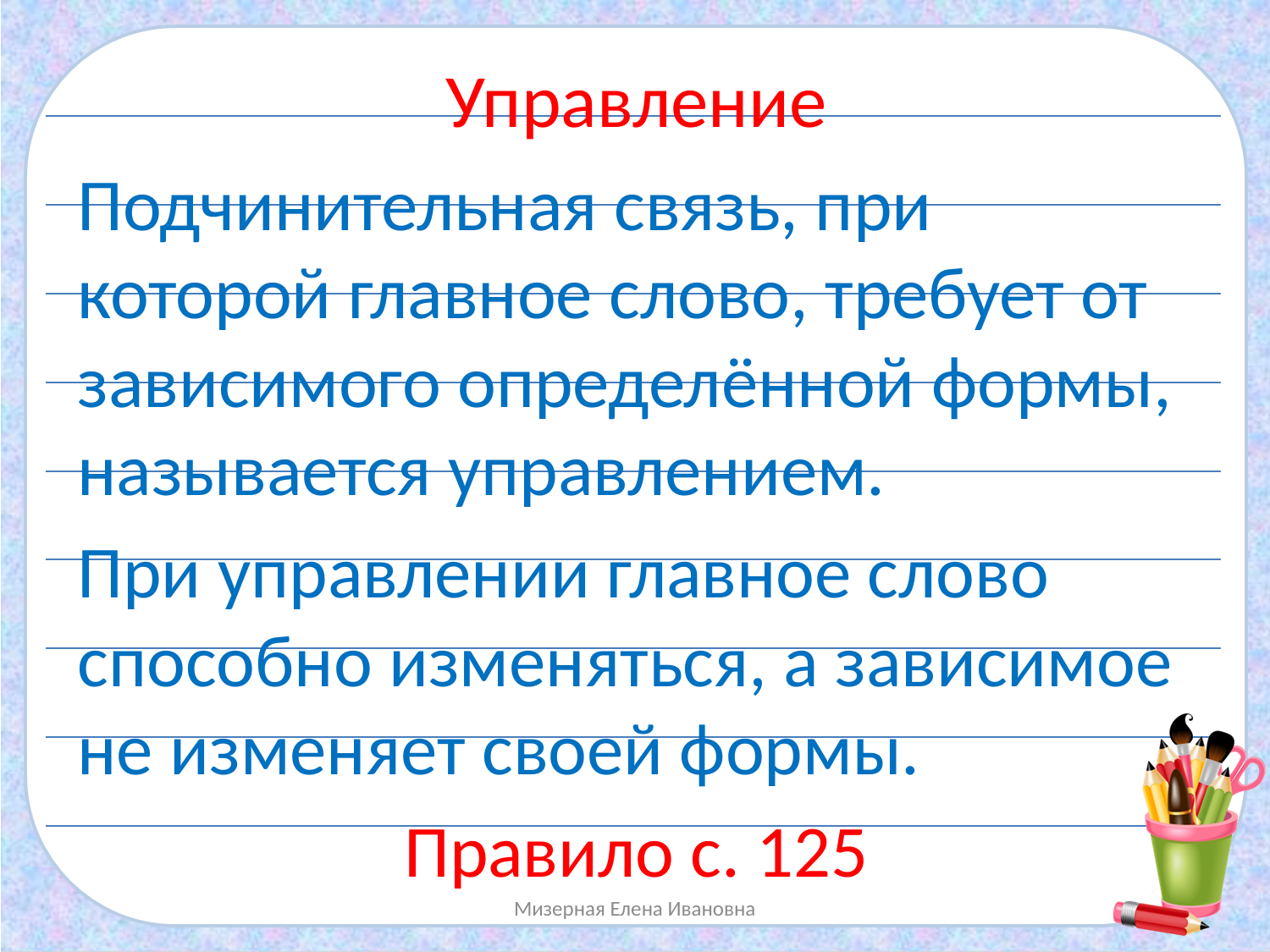

Управление
Подчинительная связь, при которой главное слово, требует от зависимого определённой формы, называется управлением.
При управлении главное слово способно изменяться, а зависимое не изменяет своей формы.
Правило с. 125

Мизерная Елена Ивановна